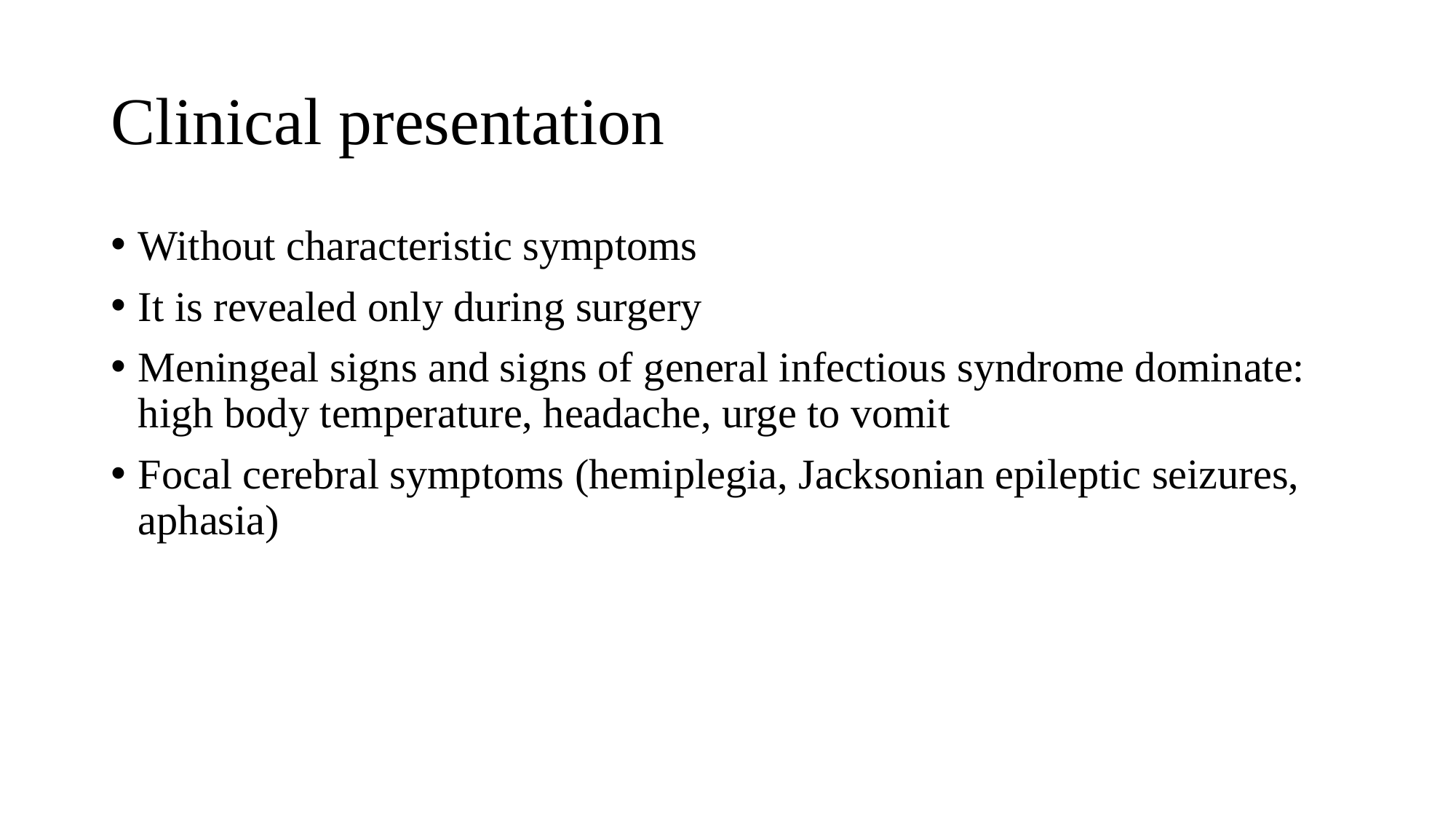

# Clinical presentation
Without characteristic symptoms
It is revealed only during surgery
Meningeal signs and signs of general infectious syndrome dominate: high body temperature, headache, urge to vomit
Focal cerebral symptoms (hemiplegia, Jacksonian epileptic seizures, aphasia)